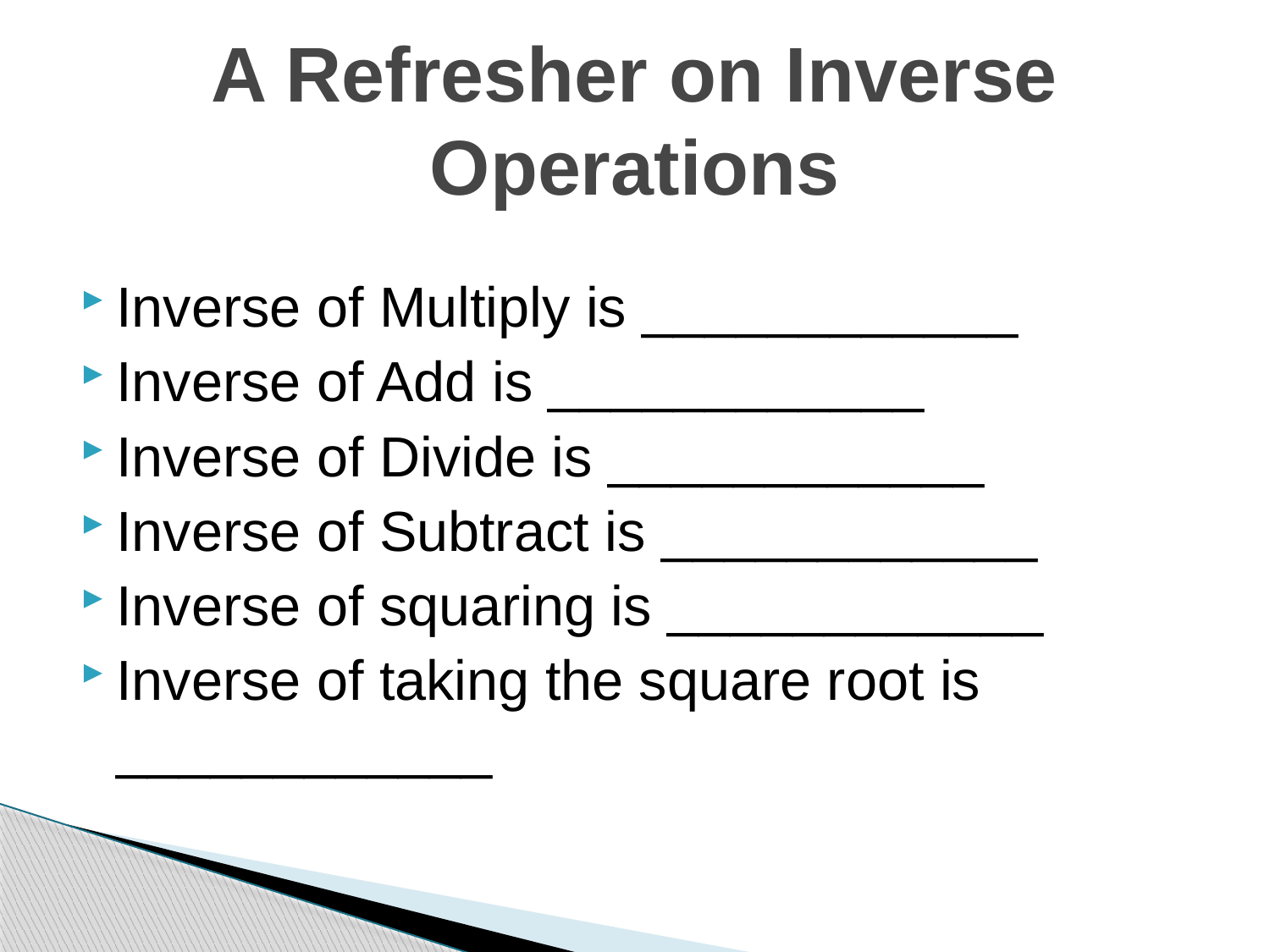

A Refresher on Inverse Operations
Inverse of Multiply is ____________
Inverse of Add is ____________
Inverse of Divide is ____________
Inverse of Subtract is ____________
Inverse of squaring is ____________
Inverse of taking the square root is ____________